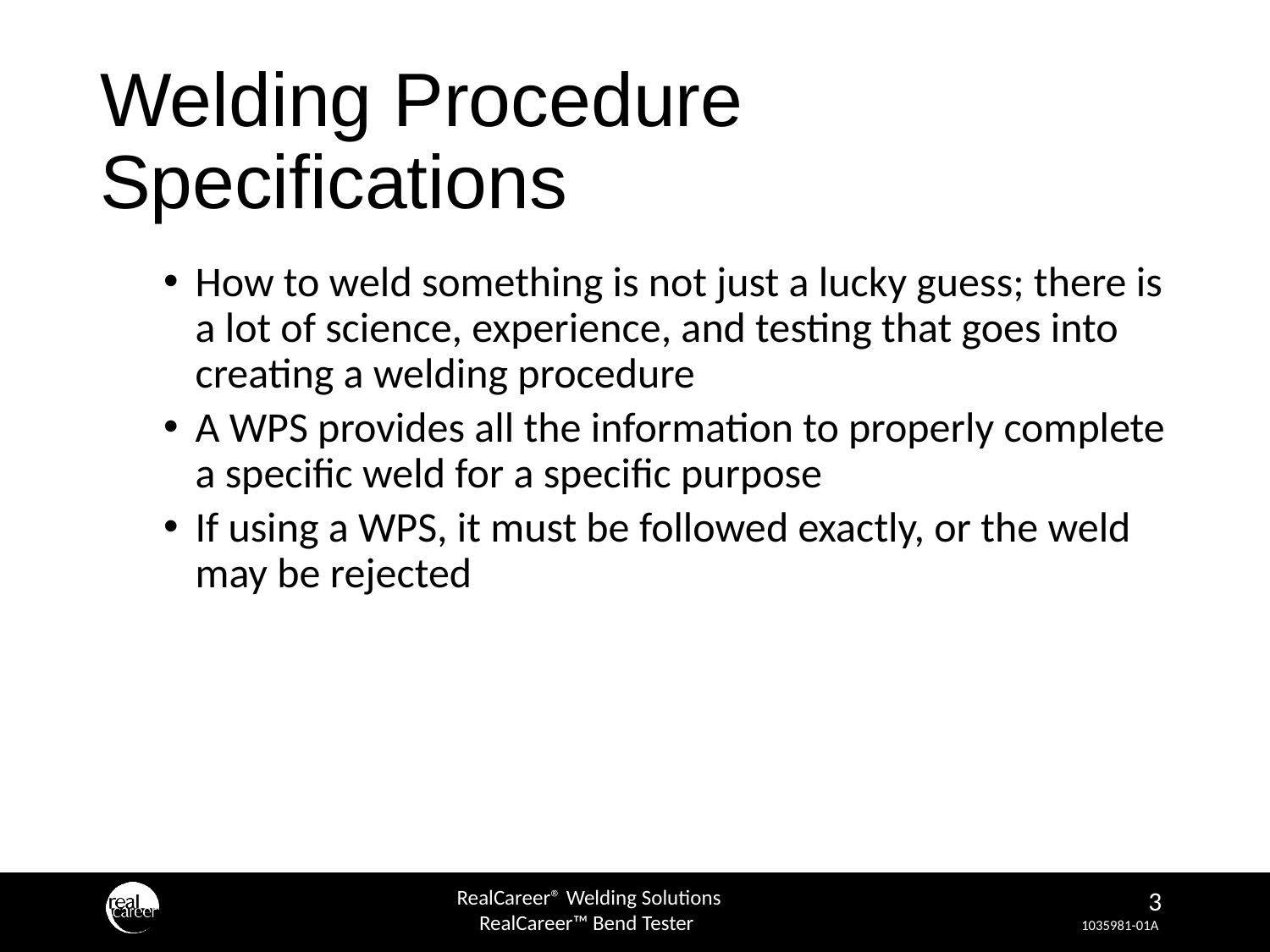

# Welding Procedure Specifications
How to weld something is not just a lucky guess; there is a lot of science, experience, and testing that goes into creating a welding procedure
A WPS provides all the information to properly complete a specific weld for a specific purpose
If using a WPS, it must be followed exactly, or the weld may be rejected